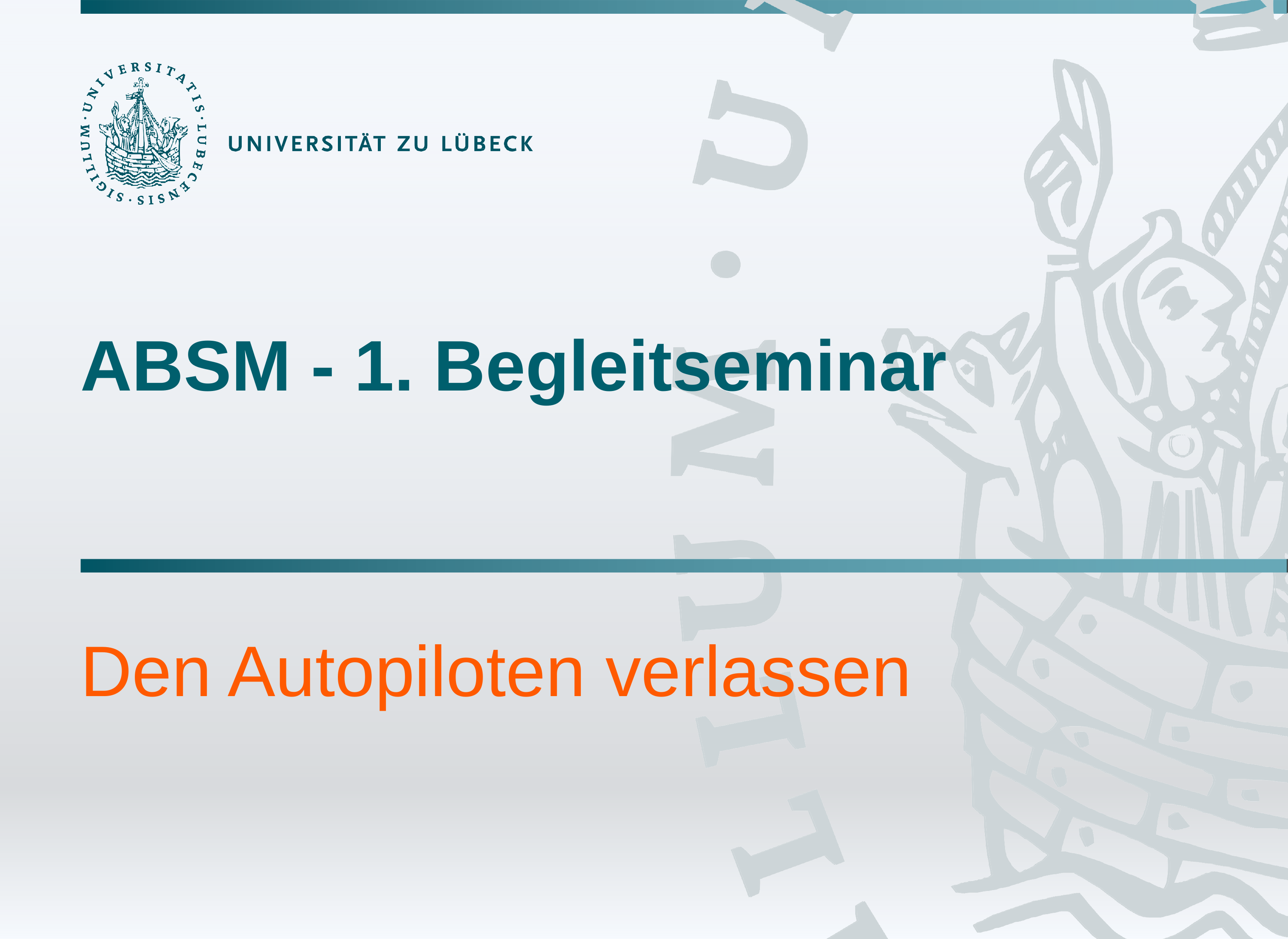

# ABSM - 1. Begleitseminar

Den Autopiloten verlassen